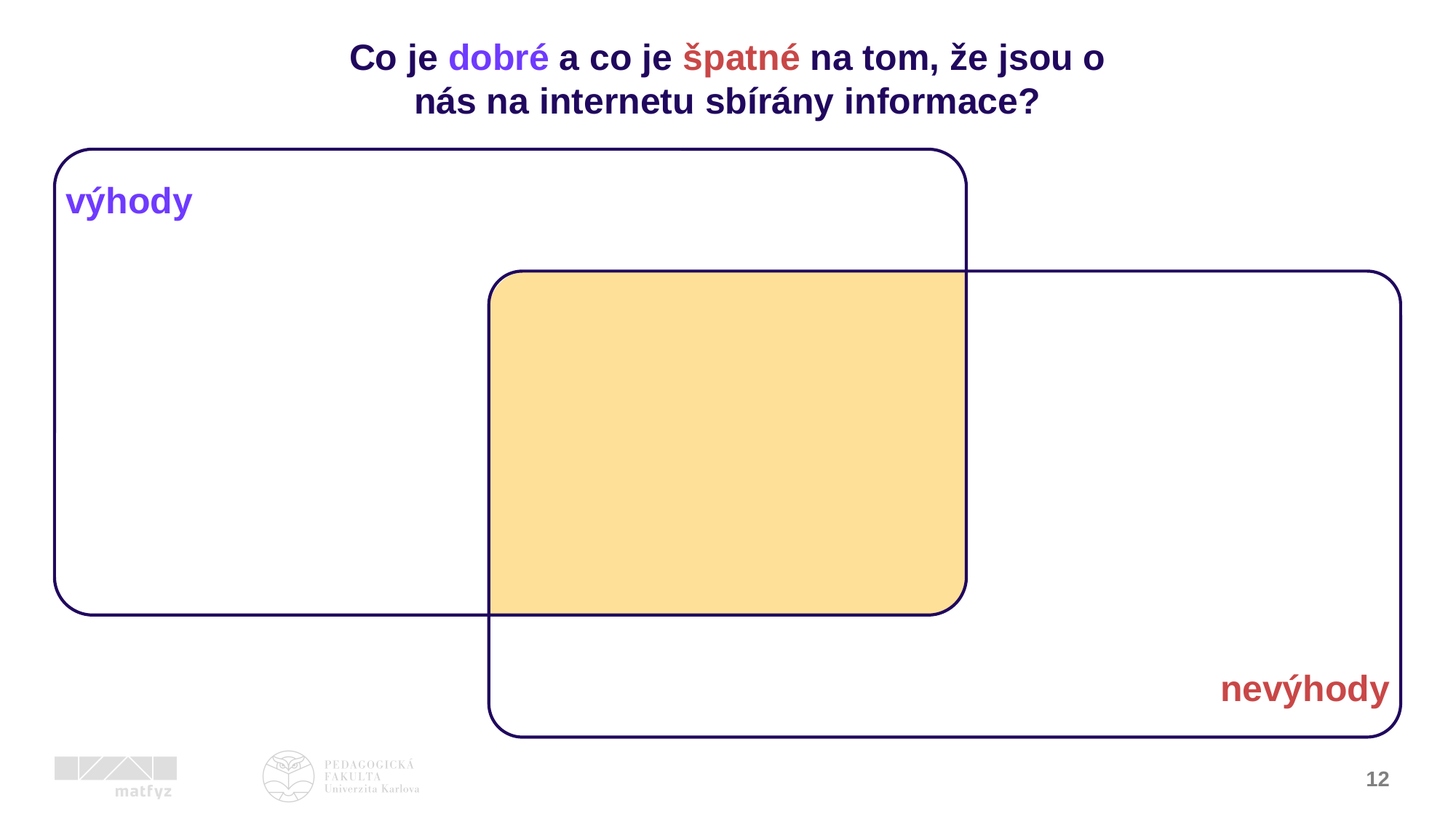

# Co je dobré a co je špatné na tom, že jsou o nás na internetu sbírány informace?
výhody

nevýhody
12